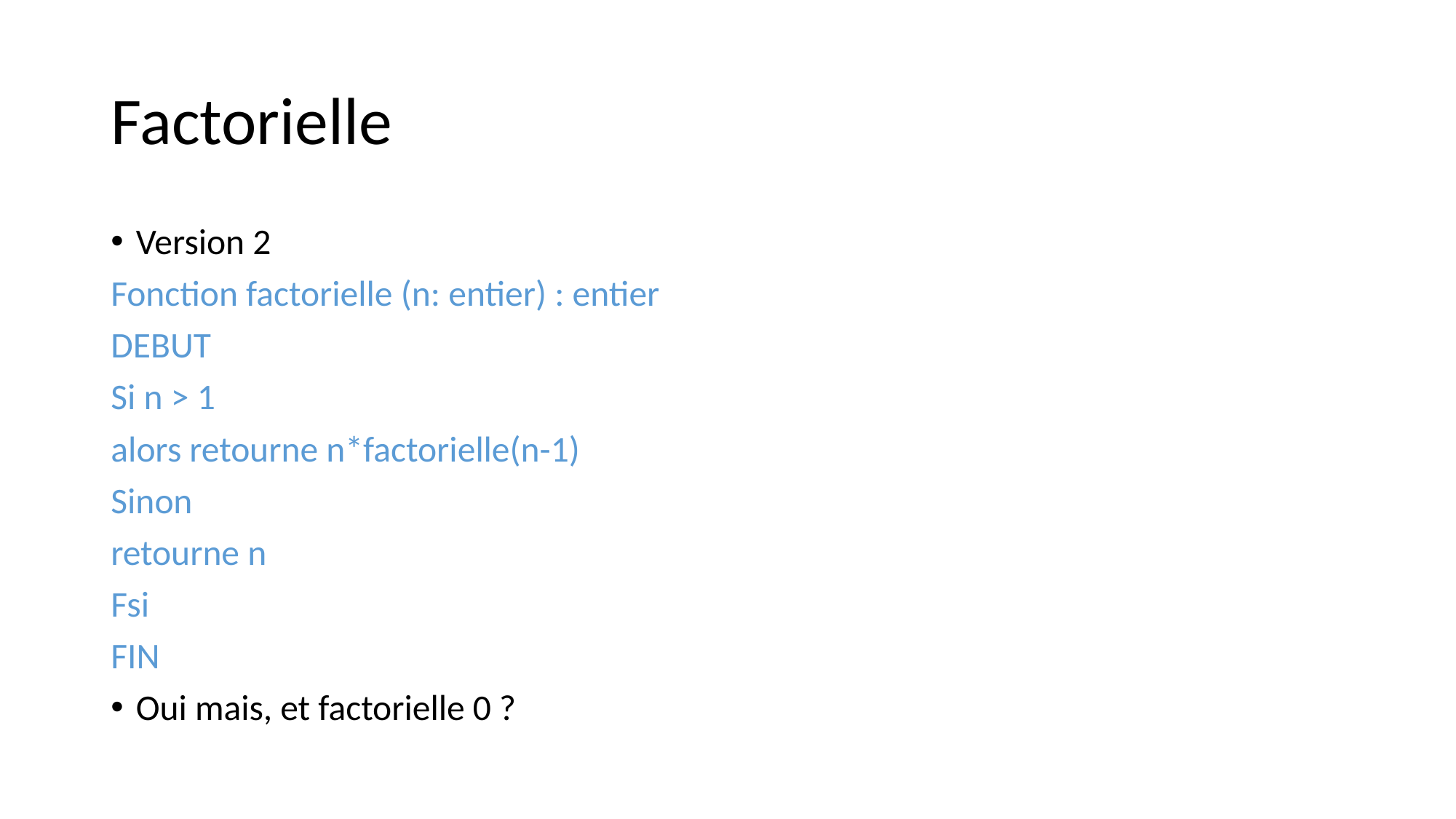

# Factorielle
Version 2
Fonction factorielle (n: entier) : entier
DEBUT
Si n > 1
alors retourne n*factorielle(n-1)
Sinon
retourne n
Fsi
FIN
Oui mais, et factorielle 0 ?